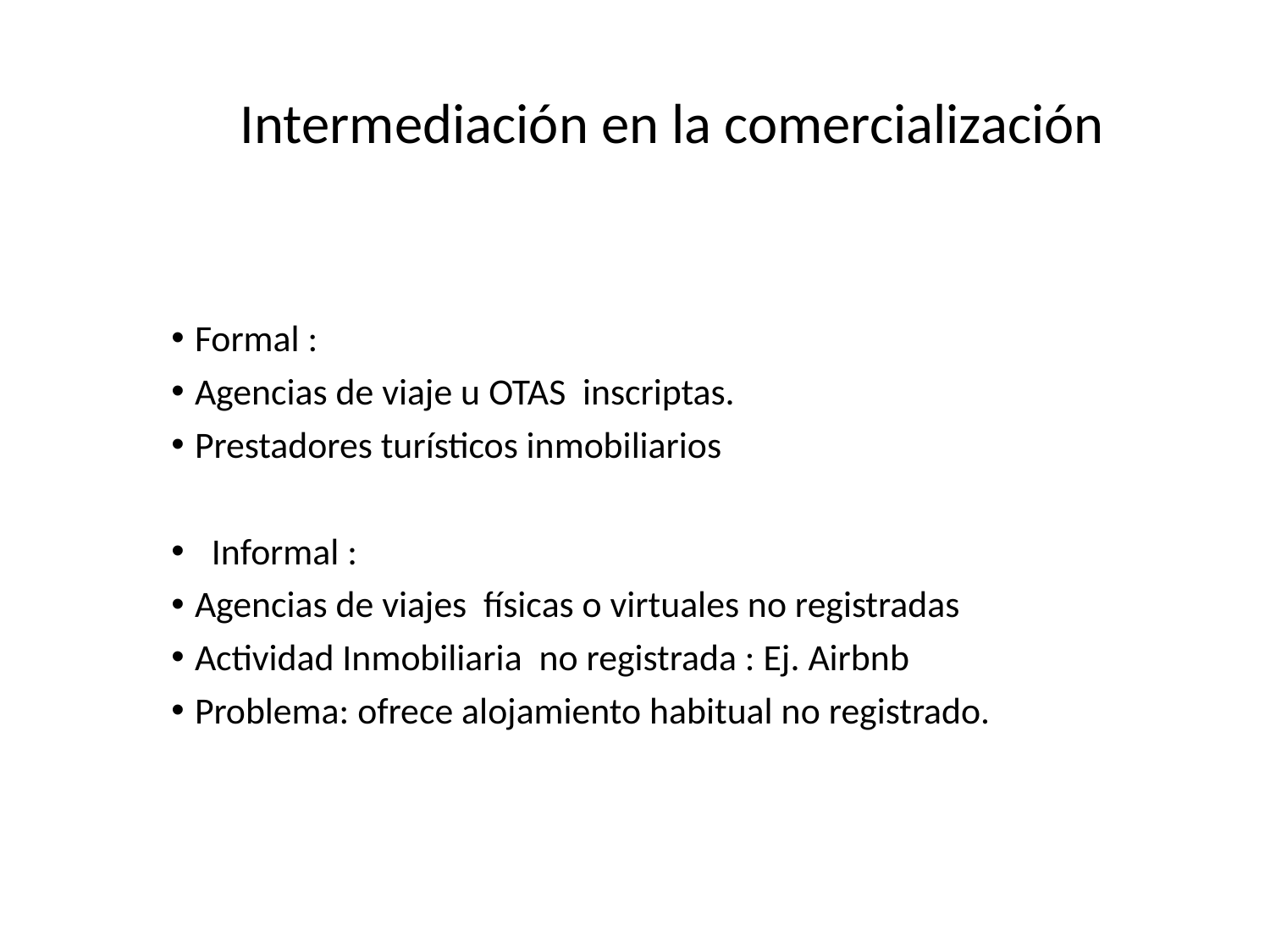

Intermediación en la comercialización
Formal :
Agencias de viaje u OTAS  inscriptas.
Prestadores turísticos inmobiliarios

  Informal :
Agencias de viajes  físicas o virtuales no registradas
Actividad Inmobiliaria  no registrada : Ej. Airbnb
Problema: ofrece alojamiento habitual no registrado.